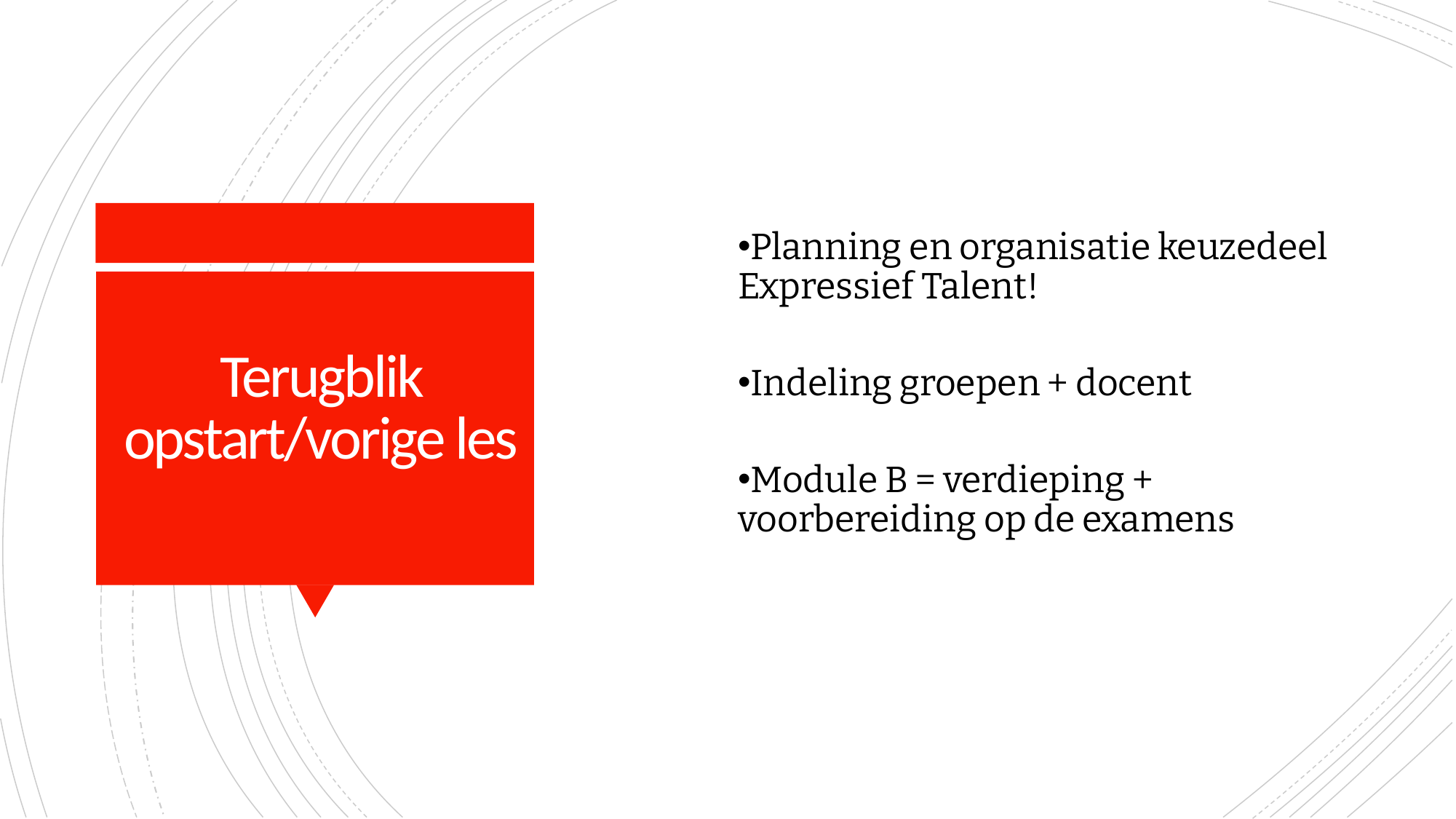

Planning en organisatie keuzedeel Expressief Talent!

Indeling groepen + docent

Module B = verdieping + voorbereiding op de examens

# Terugblik opstart/vorige les